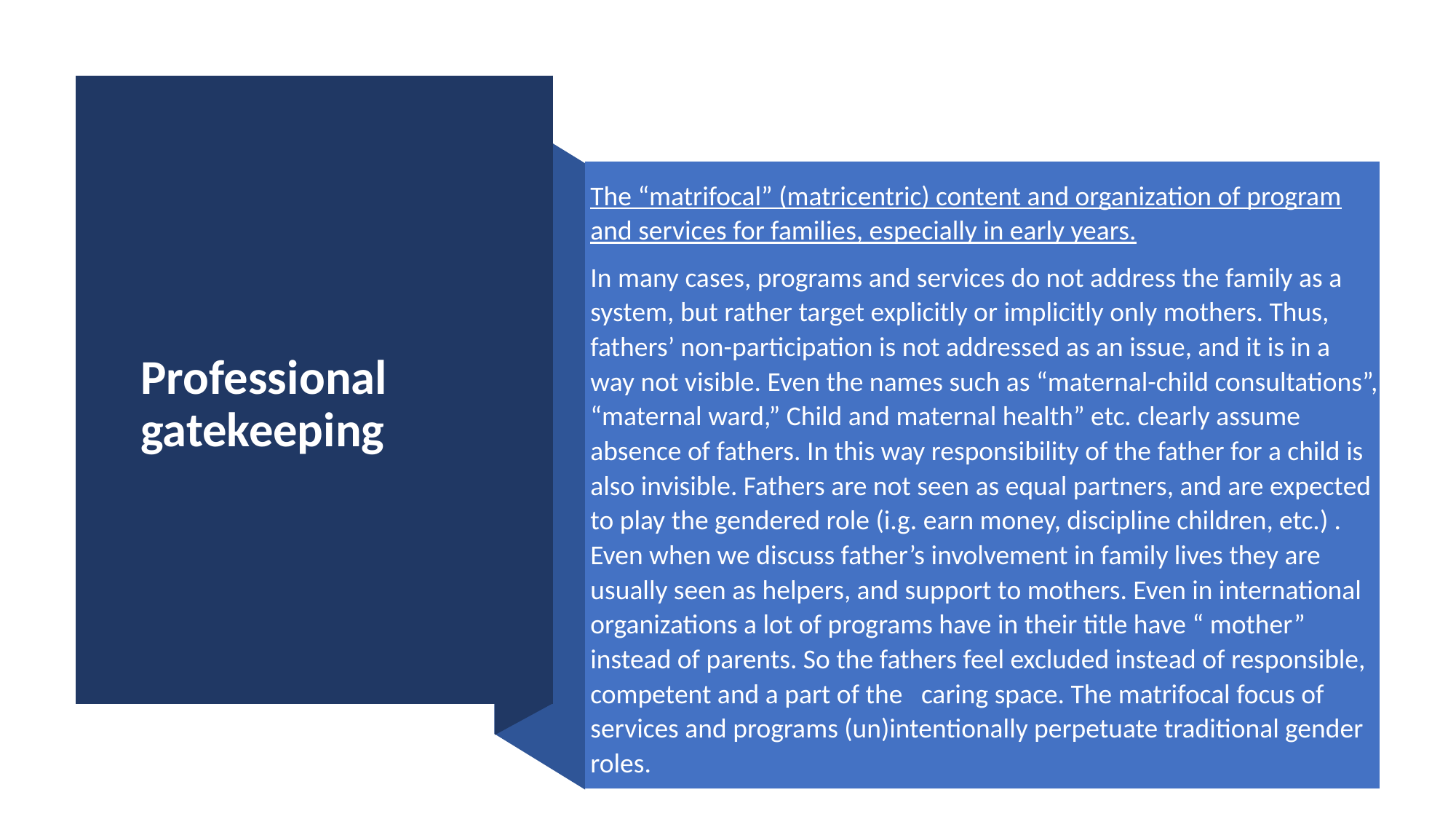

Professional gatekeeping

The “matrifocal” (matricentric) content and organization of program and services for families, especially in early years.
In many cases, programs and services do not address the family as a system, but rather target explicitly or implicitly only mothers. Thus, fathers’ non-participation is not addressed as an issue, and it is in a way not visible. Even the names such as “maternal-child consultations”, “maternal ward,” Child and maternal health” etc. clearly assume absence of fathers. In this way responsibility of the father for a child is also invisible. Fathers are not seen as equal partners, and are expected to play the gendered role (i.g. earn money, discipline children, etc.) . Even when we discuss father’s involvement in family lives they are usually seen as helpers, and support to mothers. Even in international organizations a lot of programs have in their title have “ mother” instead of parents. So the fathers feel excluded instead of responsible, competent and a part of the   caring space. The matrifocal focus of services and programs (un)intentionally perpetuate traditional gender roles.